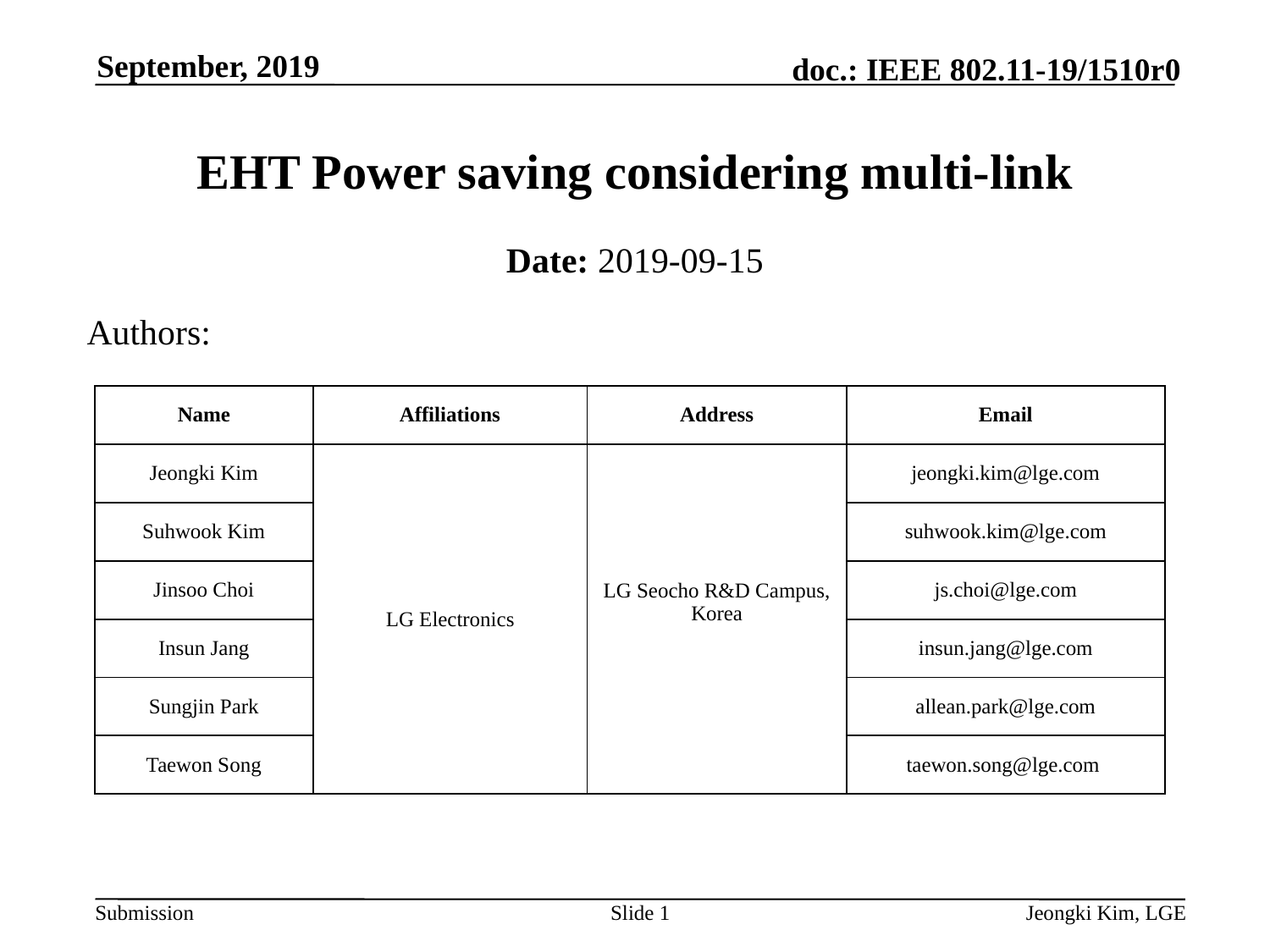

September, 2019
# EHT Power saving considering multi-link
Date: 2019-09-15
Authors:
| Name | Affiliations | Address | Email |
| --- | --- | --- | --- |
| Jeongki Kim | LG Electronics | LG Seocho R&D Campus, Korea | jeongki.kim@lge.com |
| Suhwook Kim |  |  | suhwook.kim@lge.com |
| Jinsoo Choi |  |  | js.choi@lge.com |
| Insun Jang |  |  | insun.jang@lge.com |
| Sungjin Park |  |  | allean.park@lge.com |
| Taewon Song |  |  | taewon.song@lge.com |
Slide 1
Jeongki Kim, LGE